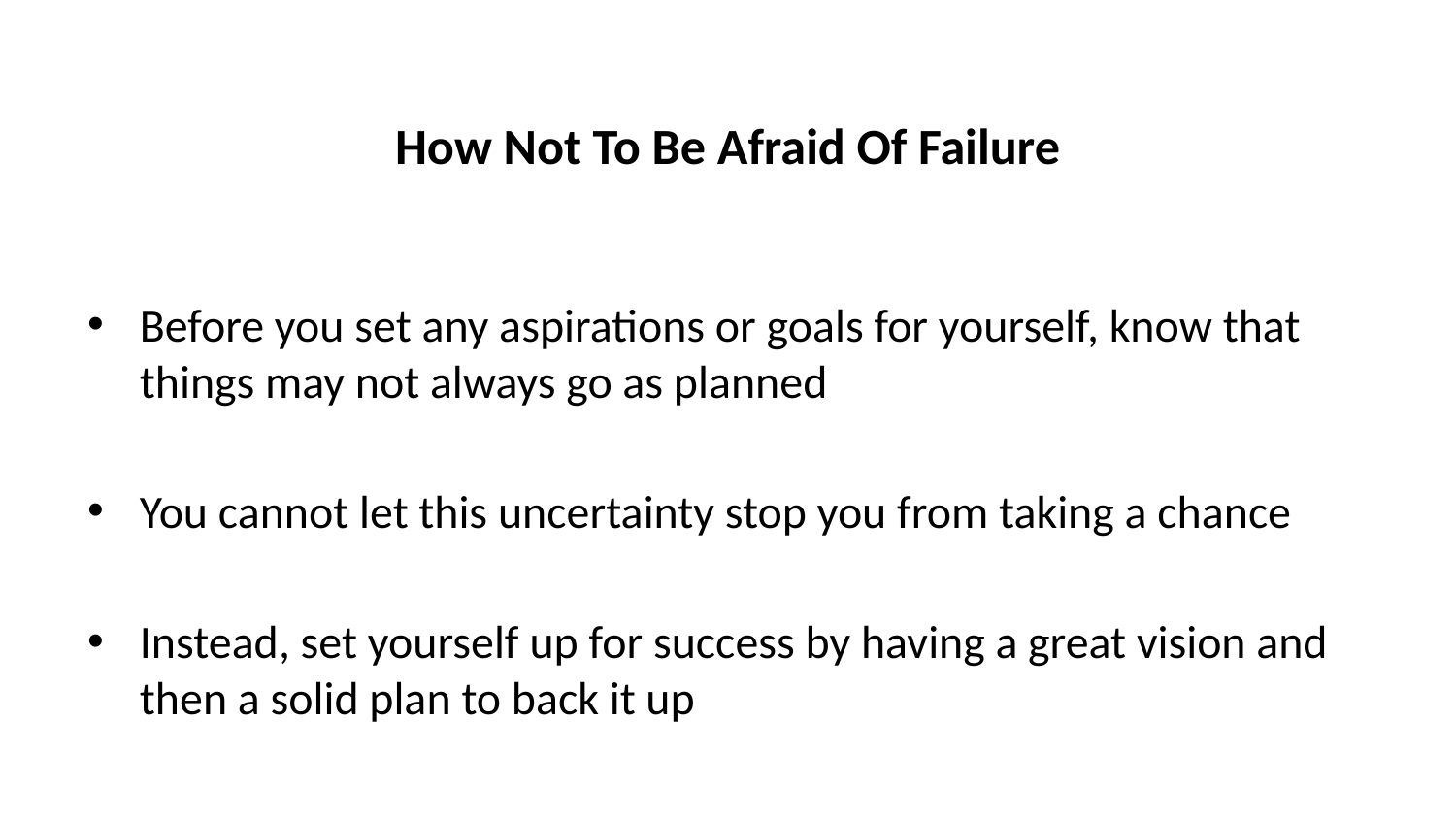

# How Not To Be Afraid Of Failure
Before you set any aspirations or goals for yourself, know that things may not always go as planned

You cannot let this uncertainty stop you from taking a chance

Instead, set yourself up for success by having a great vision and then a solid plan to back it up